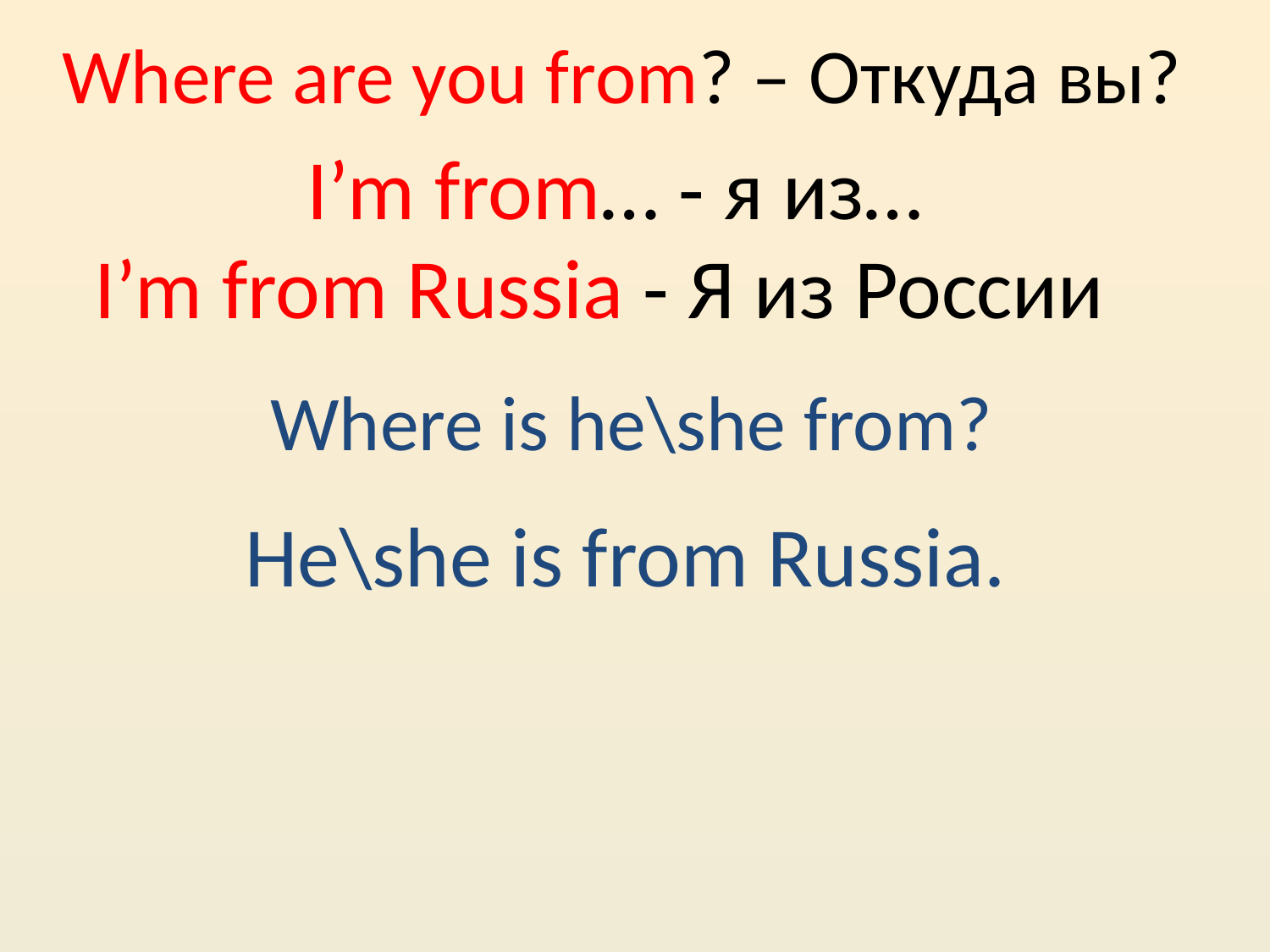

Where are you from? – Откуда вы?
I’m from… - я из…
I’m from Russia - Я из России
Where is he\she from?
He\she is from Russia.